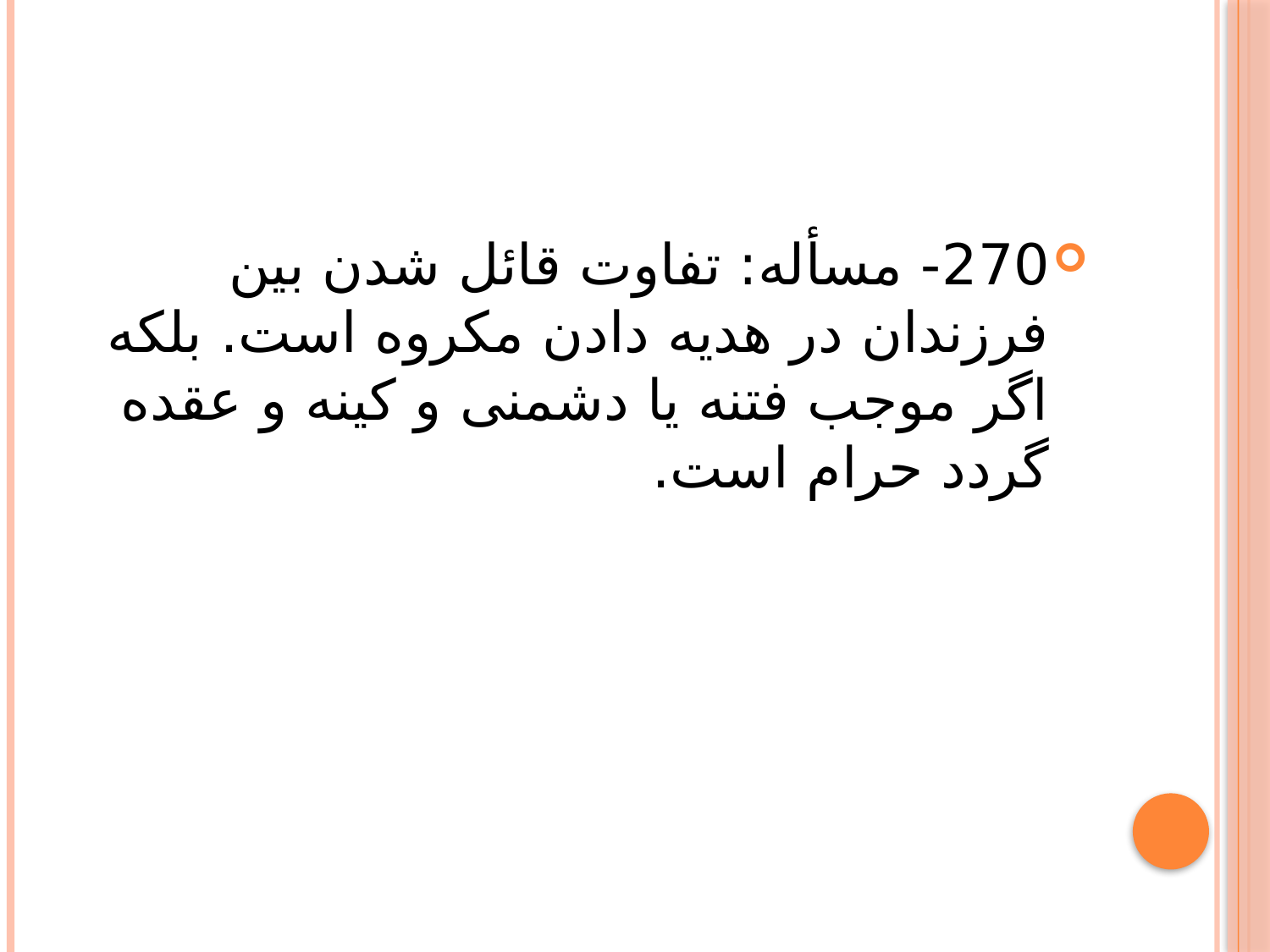

#
270- مسأله: تفاوت قائل شدن بين فرزندان در هديه دادن مكروه است. بلكه اگر موجب فتنه يا دشمنى و كينه و عقده گردد حرام است.